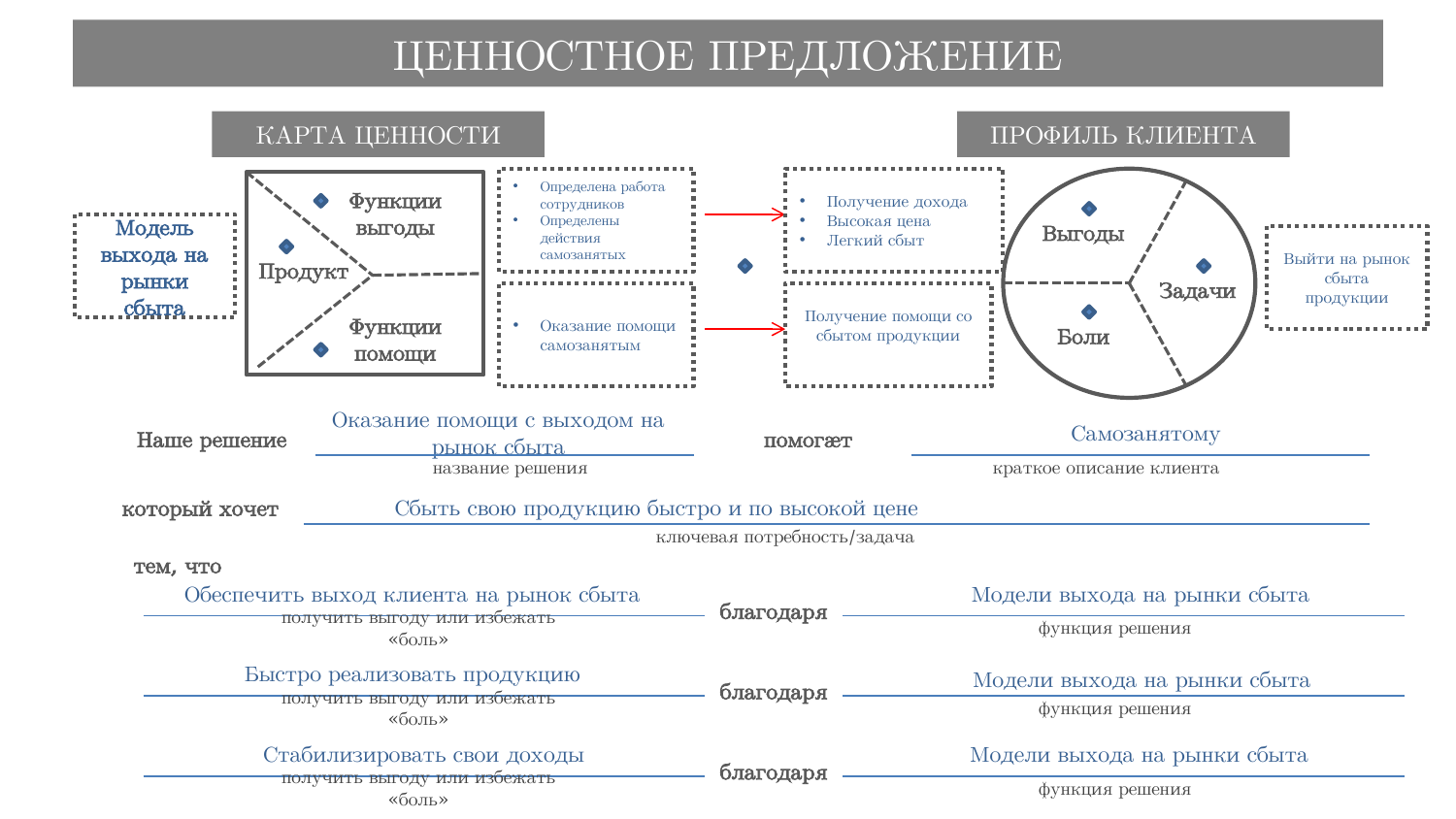

# ЦЕННОСТНОЕ ПРЕДЛОЖЕНИЕ
КАРТА ЦЕННОСТИ
ПРОФИЛЬ КЛИЕНТА
Определена работа сотрудников
Определены действия самозанятых
Получение дохода
Высокая цена
Легкий сбыт

Функции выгоды

Выгоды

Модель выхода на рынки сбыта
Выйти на рынок сбыта продукции
Продукт

Задачи

Оказание помощи самозанятым
Получение помощи со сбытом продукции

Боли

Функции помощи

Наше решение
Оказание помощи с выходом на рынок сбыта
помогает
Самозанятому
название решения
краткое описание клиента
который хочет
Сбыть свою продукцию быстро и по высокой цене
ключевая потребность/задача
тем, что
Обеспечить выход клиента на рынок сбыта
Модели выхода на рынки сбыта
благодаря
получить выгоду или избежать «боль»
функция решения
Быстро реализовать продукцию
Модели выхода на рынки сбыта
благодаря
получить выгоду или избежать «боль»
функция решения
Стабилизировать свои доходы
Модели выхода на рынки сбыта
благодаря
получить выгоду или избежать «боль»
функция решения